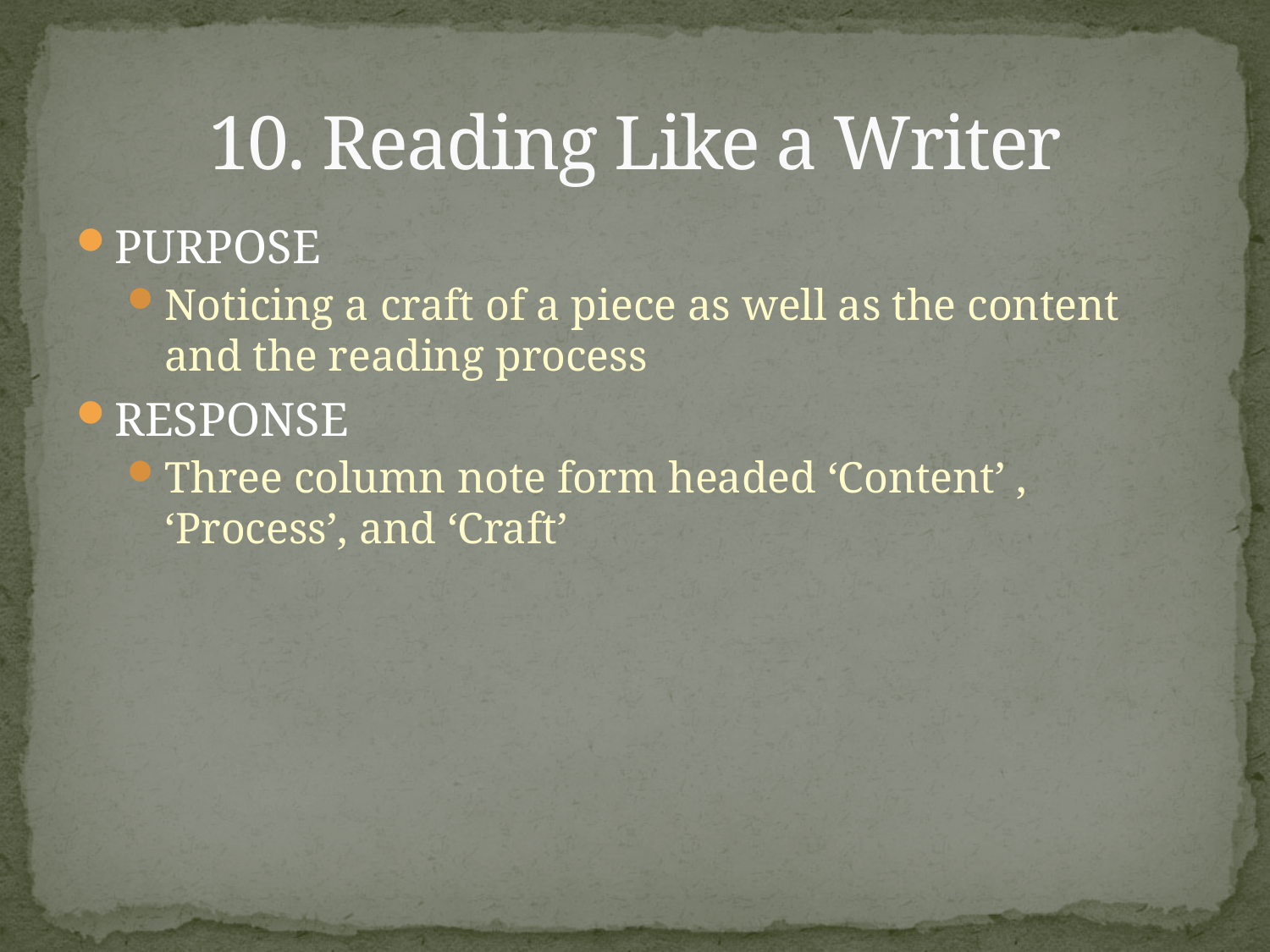

# 10. Reading Like a Writer
PURPOSE
Noticing a craft of a piece as well as the content and the reading process
RESPONSE
Three column note form headed ‘Content’ , ‘Process’, and ‘Craft’